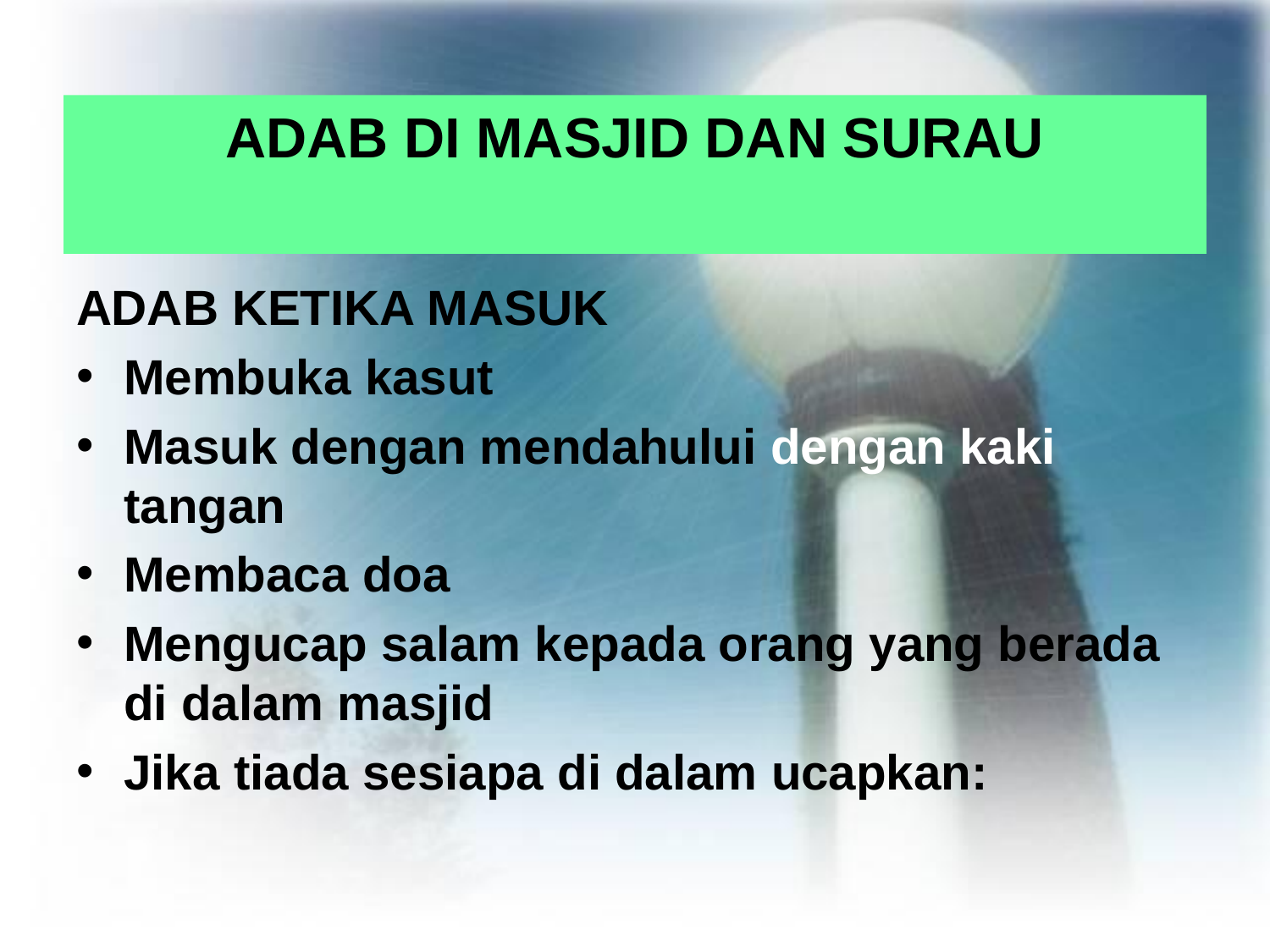

# ADAB DI MASJID DAN SURAU

ADAB KETIKA MASUK
Membuka kasut
Masuk dengan mendahului dengan kaki tangan
Membaca doa
Mengucap salam kepada orang yang berada di dalam masjid
Jika tiada sesiapa di dalam ucapkan: